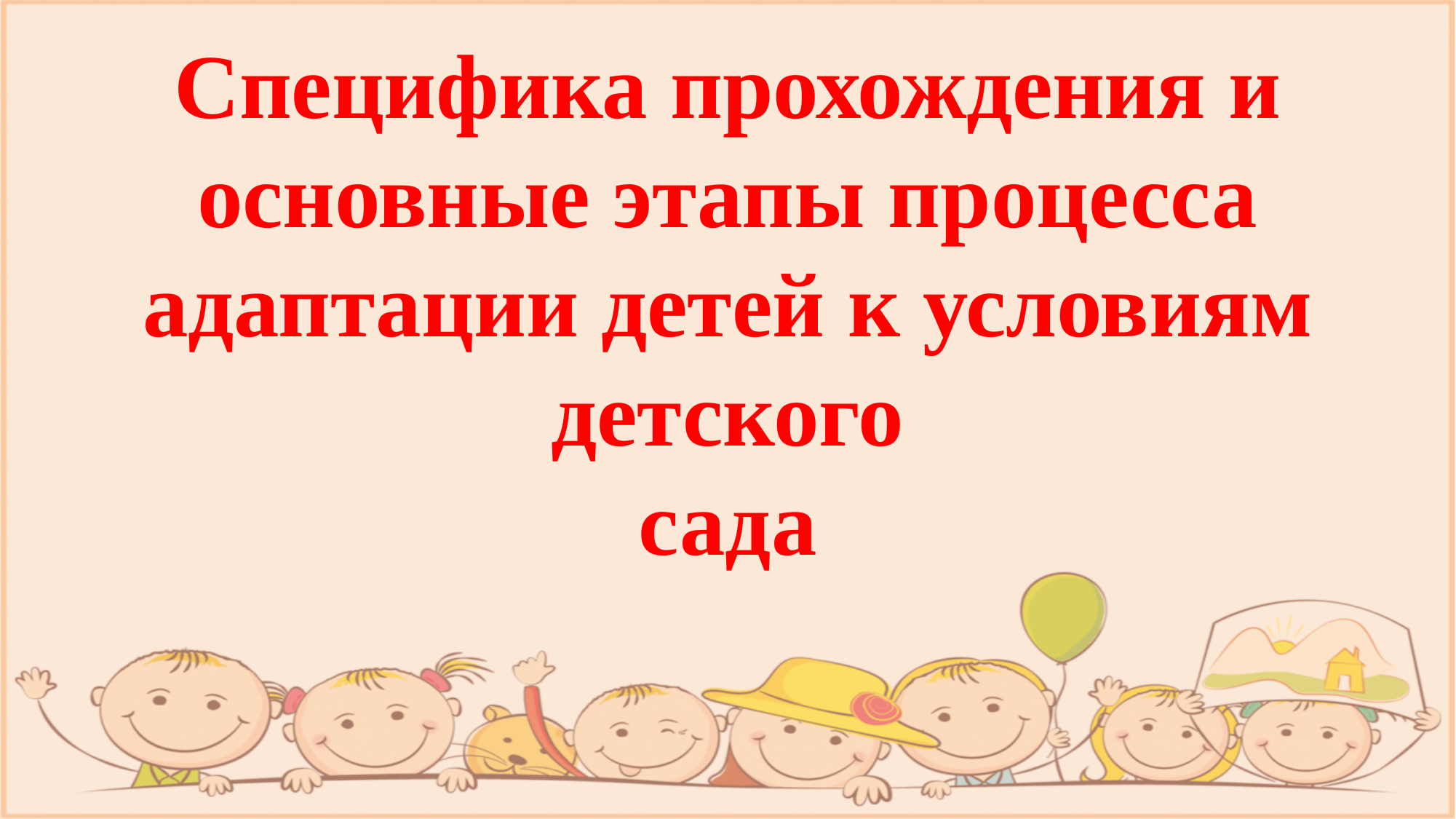

# Специфика прохождения и основные этапы процесса адаптации детей к условиям детского
сада